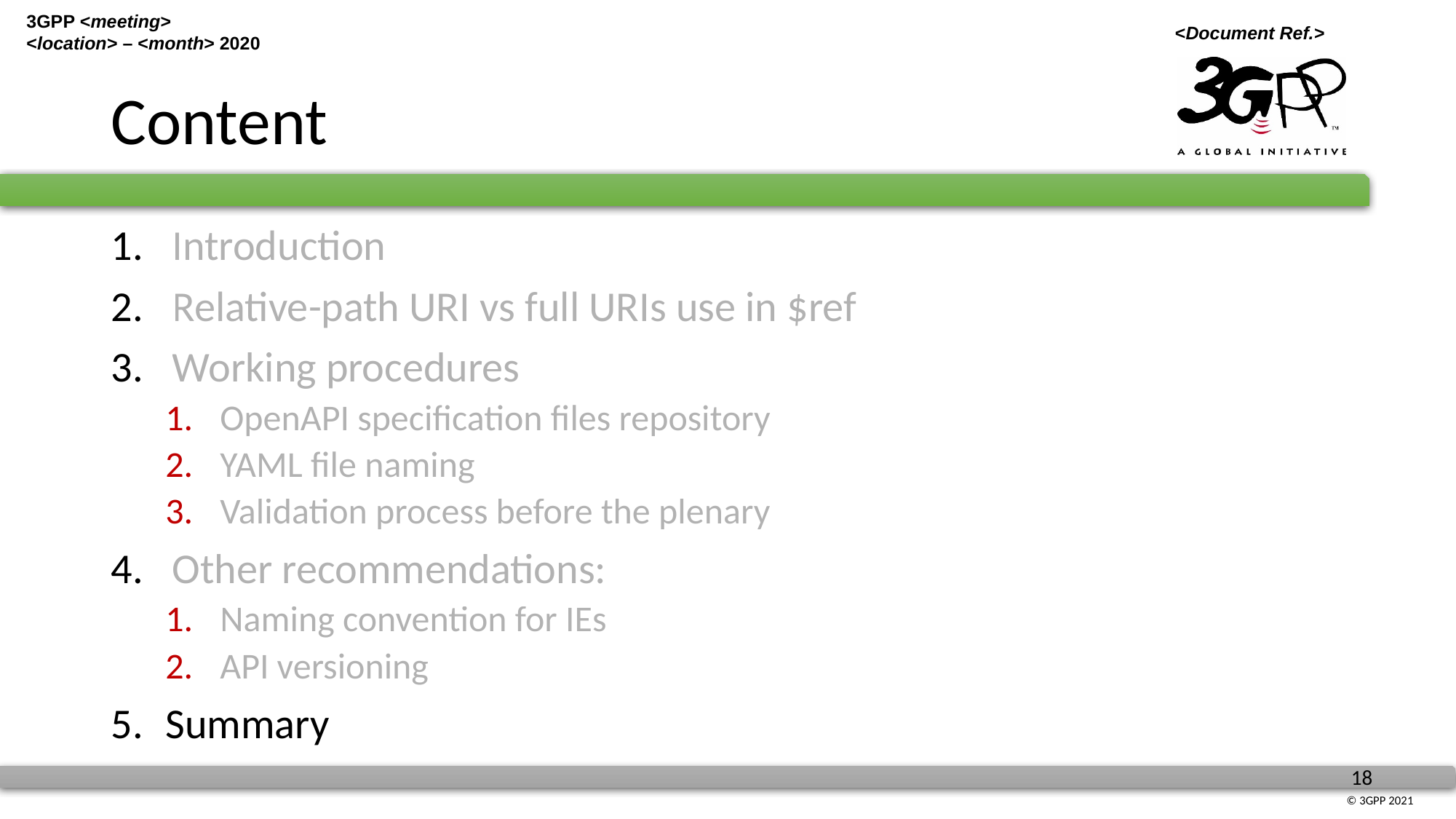

# Content
Introduction
Relative-path URI vs full URIs use in $ref
Working procedures
OpenAPI specification files repository
YAML file naming
Validation process before the plenary
Other recommendations:
Naming convention for IEs
API versioning
Summary